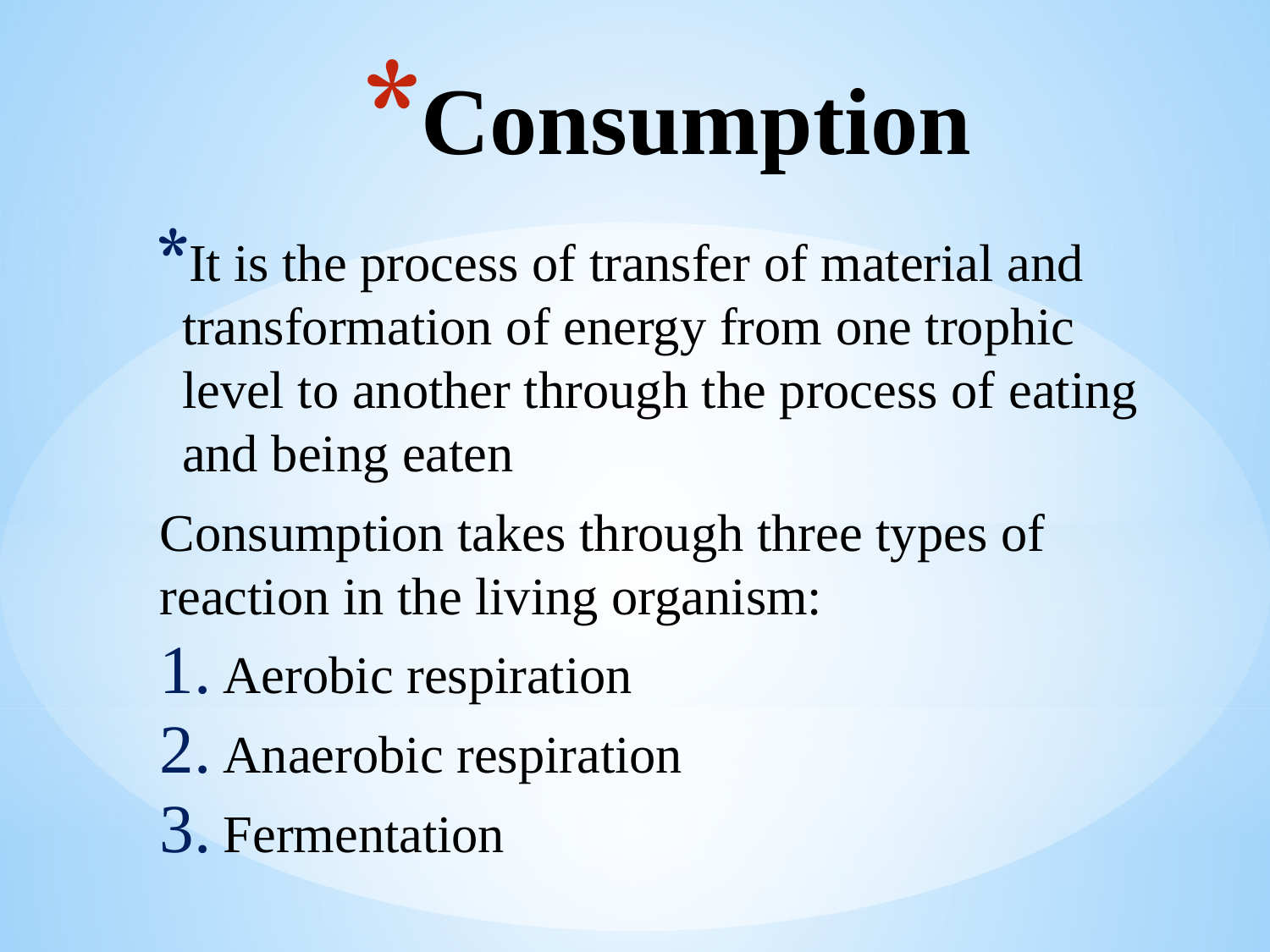

# Consumption
It is the process of transfer of material and transformation of energy from one trophic level to another through the process of eating and being eaten
Consumption takes through three types of reaction in the living organism:
Aerobic respiration
Anaerobic respiration
Fermentation